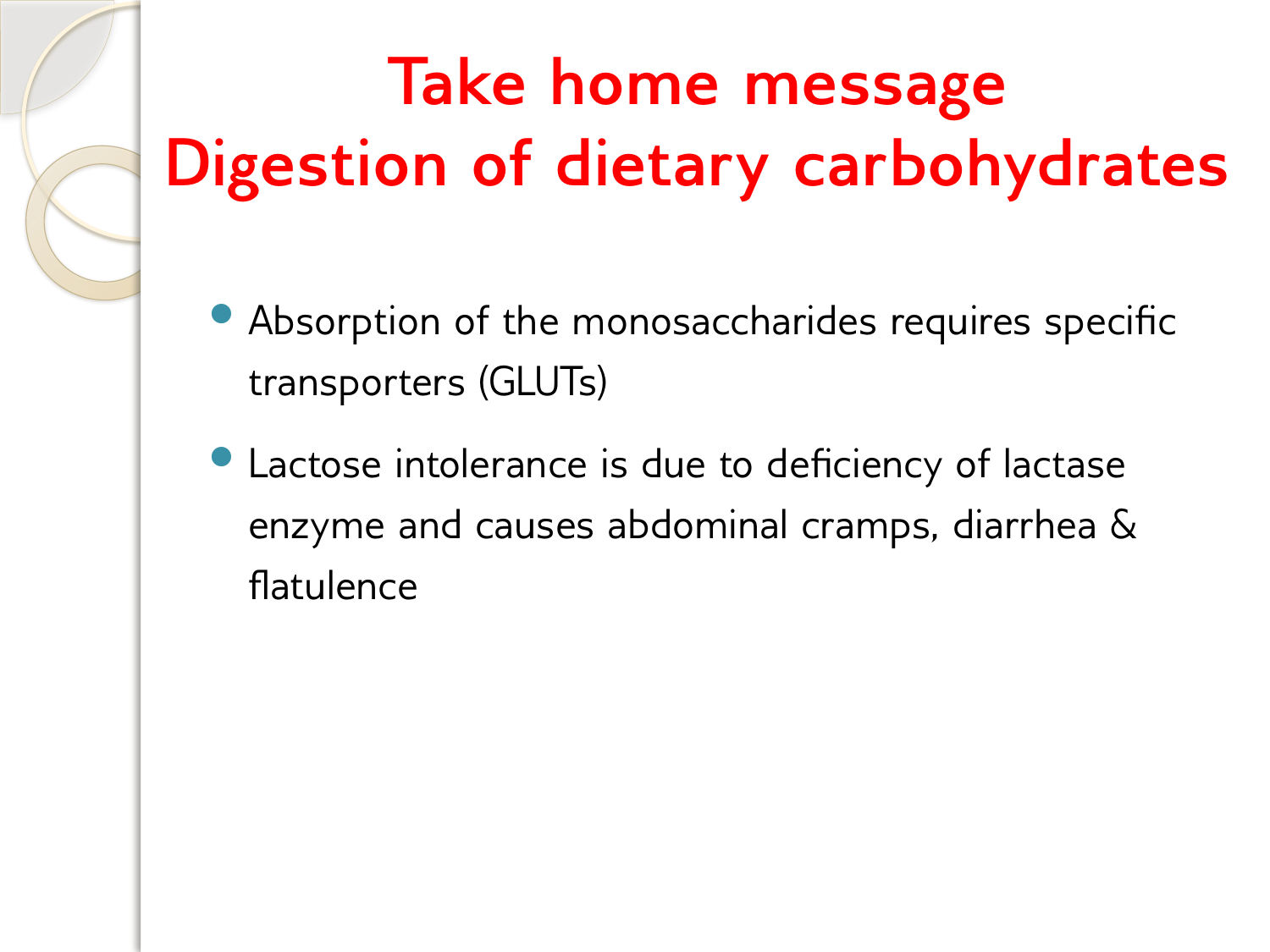

# Take home message Digestion of dietary carbohydrates
Absorption of the monosaccharides requires specific transporters (GLUTs)
Lactose intolerance is due to deficiency of lactase enzyme and causes abdominal cramps, diarrhea & flatulence